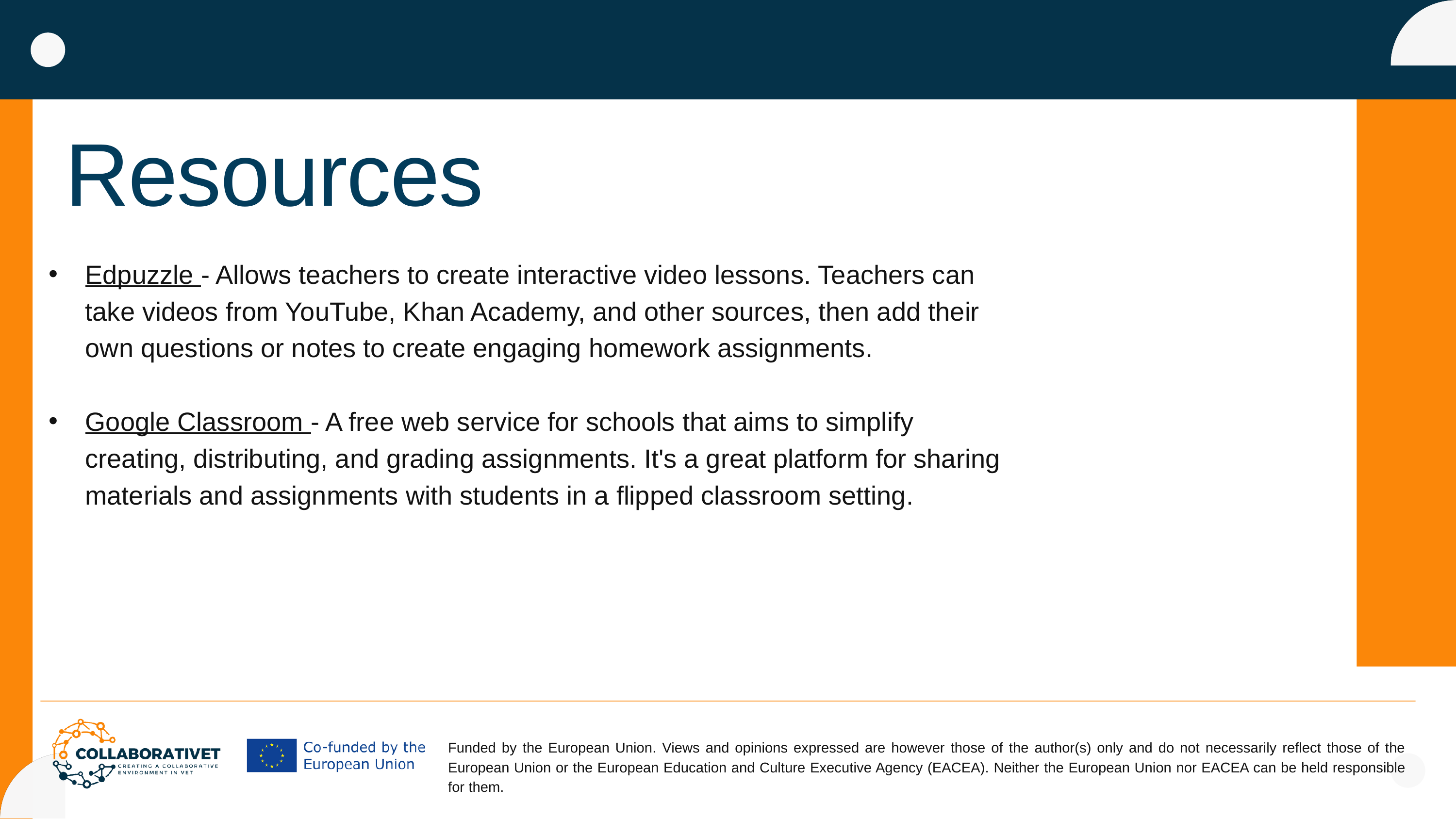

Resources
Edpuzzle - Allows teachers to create interactive video lessons. Teachers can take videos from YouTube, Khan Academy, and other sources, then add their own questions or notes to create engaging homework assignments.

Google Classroom - A free web service for schools that aims to simplify creating, distributing, and grading assignments. It's a great platform for sharing materials and assignments with students in a flipped classroom setting.

Funded by the European Union. Views and opinions expressed are however those of the author(s) only and do not necessarily reflect those of the European Union or the European Education and Culture Executive Agency (EACEA). Neither the European Union nor EACEA can be held responsible for them.